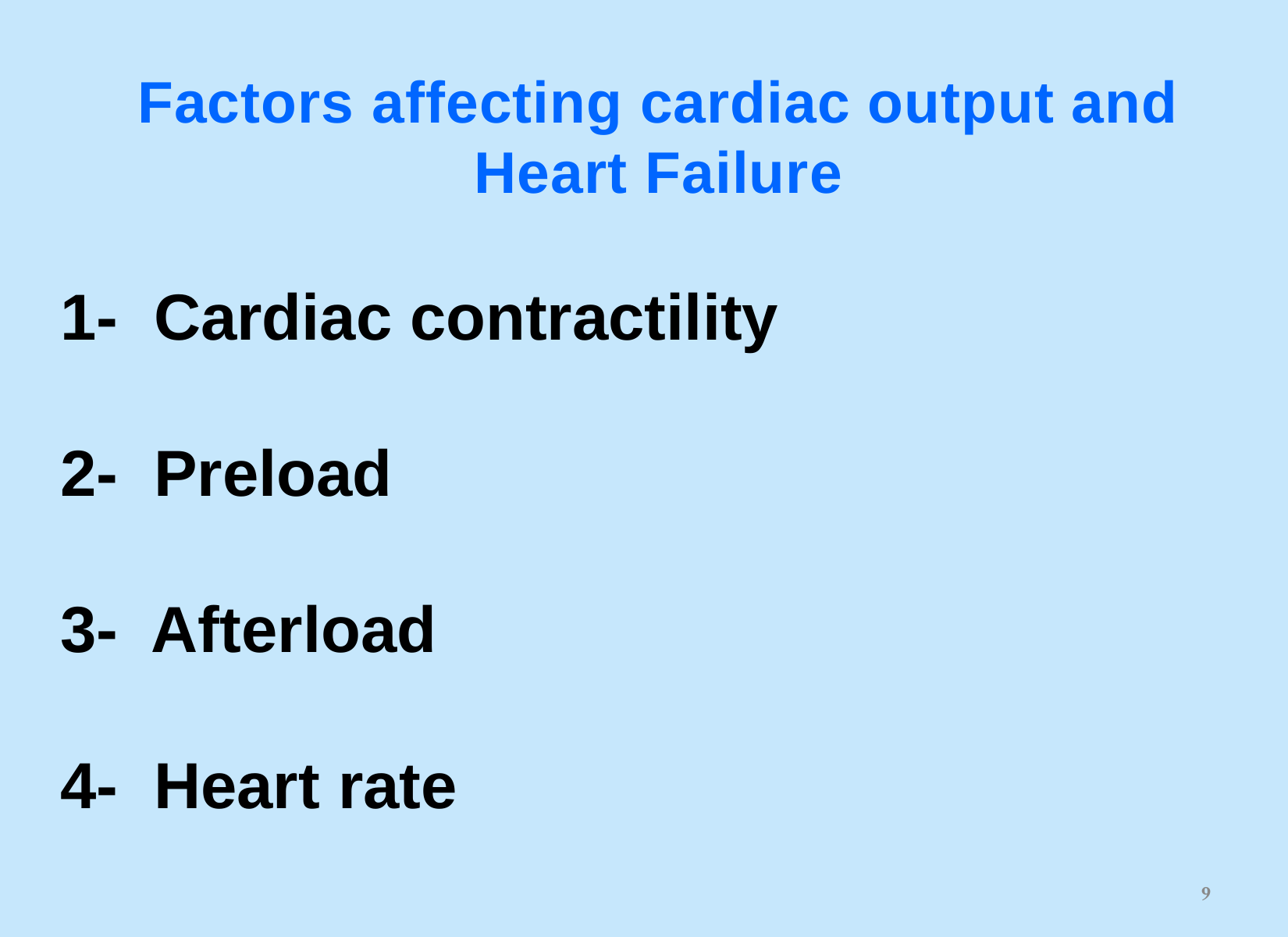

Factors affecting cardiac output and
Heart Failure

1-  Cardiac contractility

2-  Preload

3-  Afterload

4-  Heart rate

9